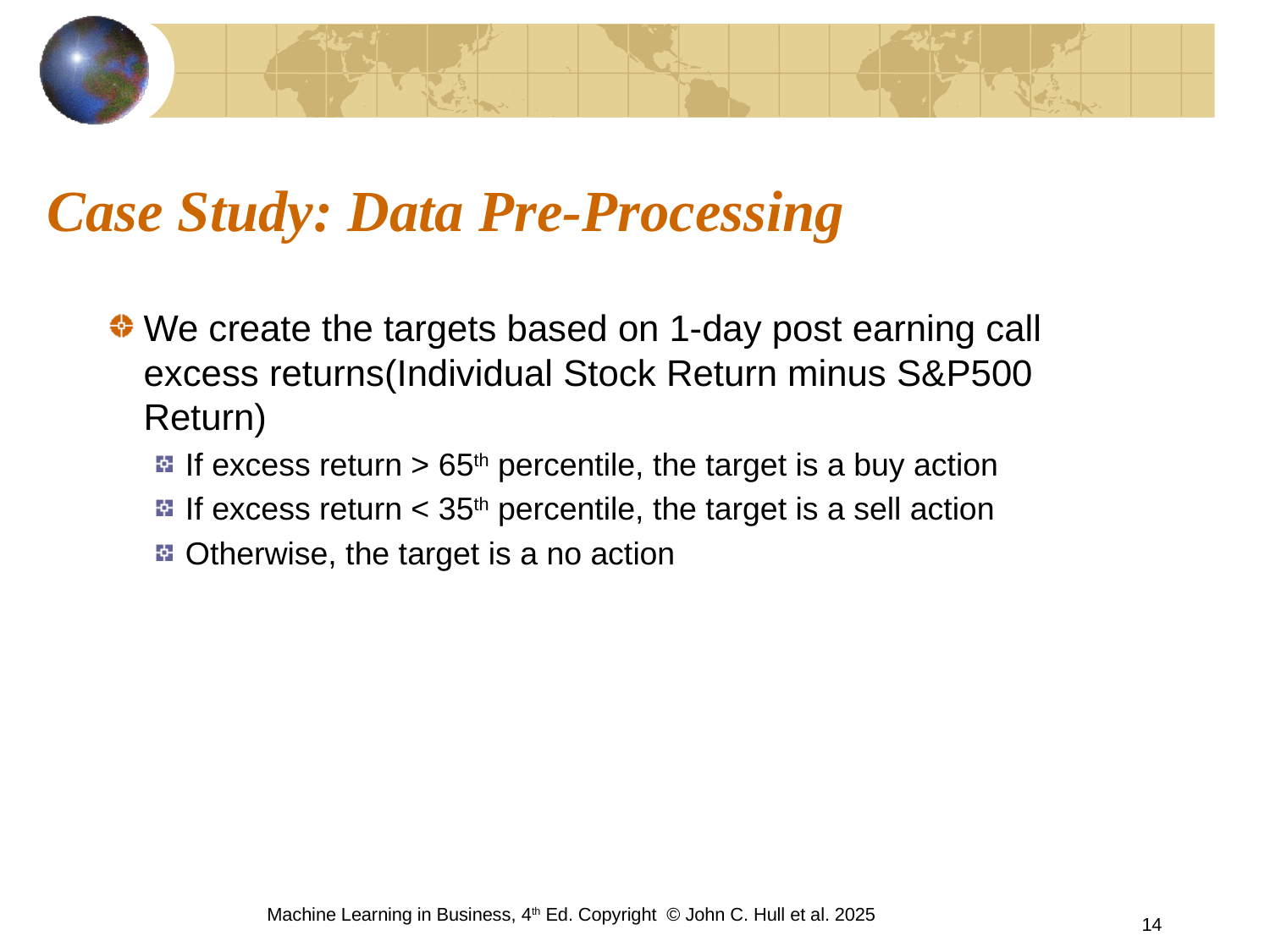

# Case Study: Data Pre-Processing
We create the targets based on 1-day post earning call excess returns(Individual Stock Return minus S&P500 Return)
If excess return > 65th percentile, the target is a buy action
If excess return < 35th percentile, the target is a sell action
Otherwise, the target is a no action

Machine Learning in Business, 4th Ed. Copyright  © John C. Hull et al. 2025
14